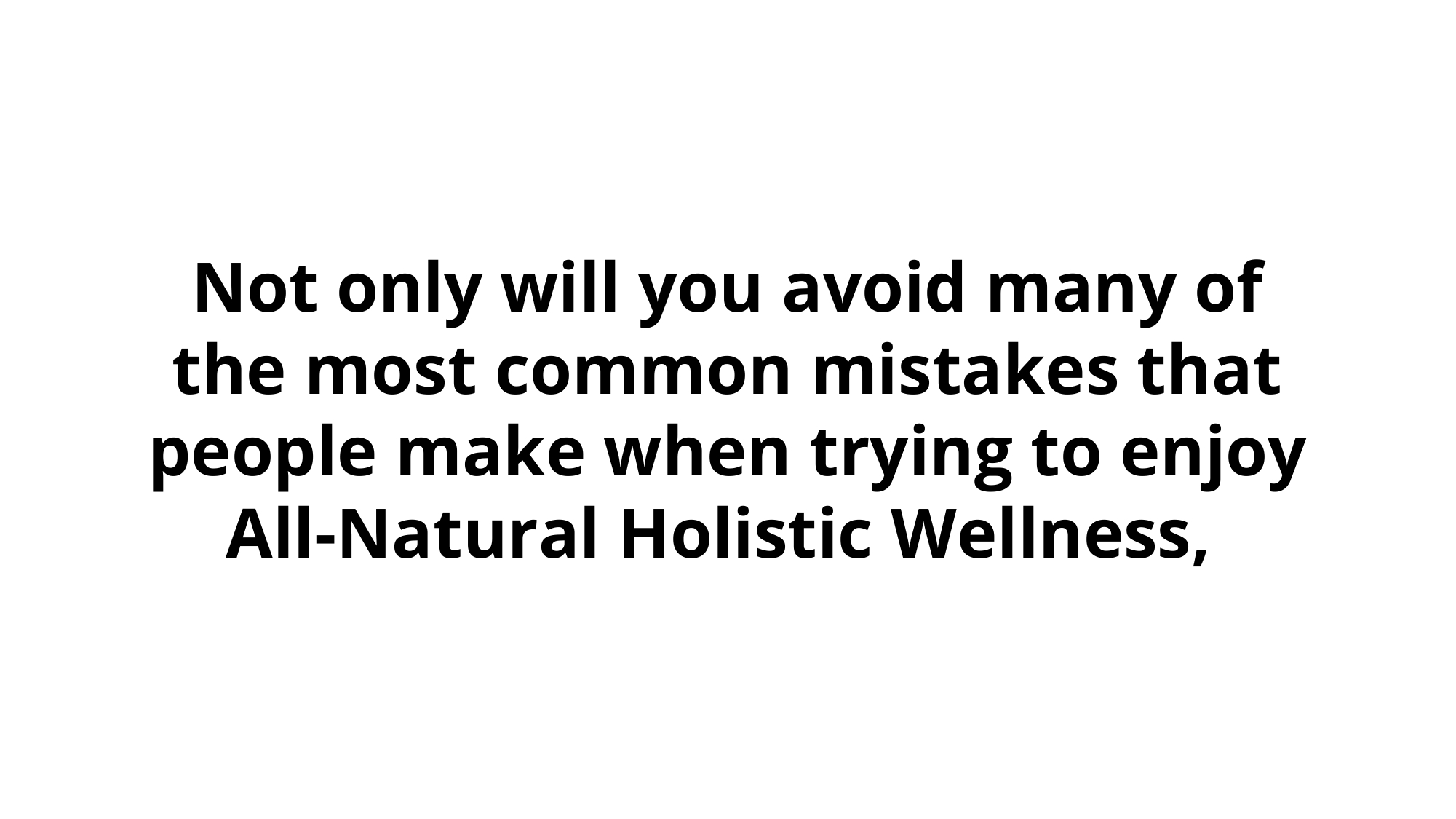

Not only will you avoid many of the most common mistakes that people make when trying to enjoy All-Natural Holistic Wellness,